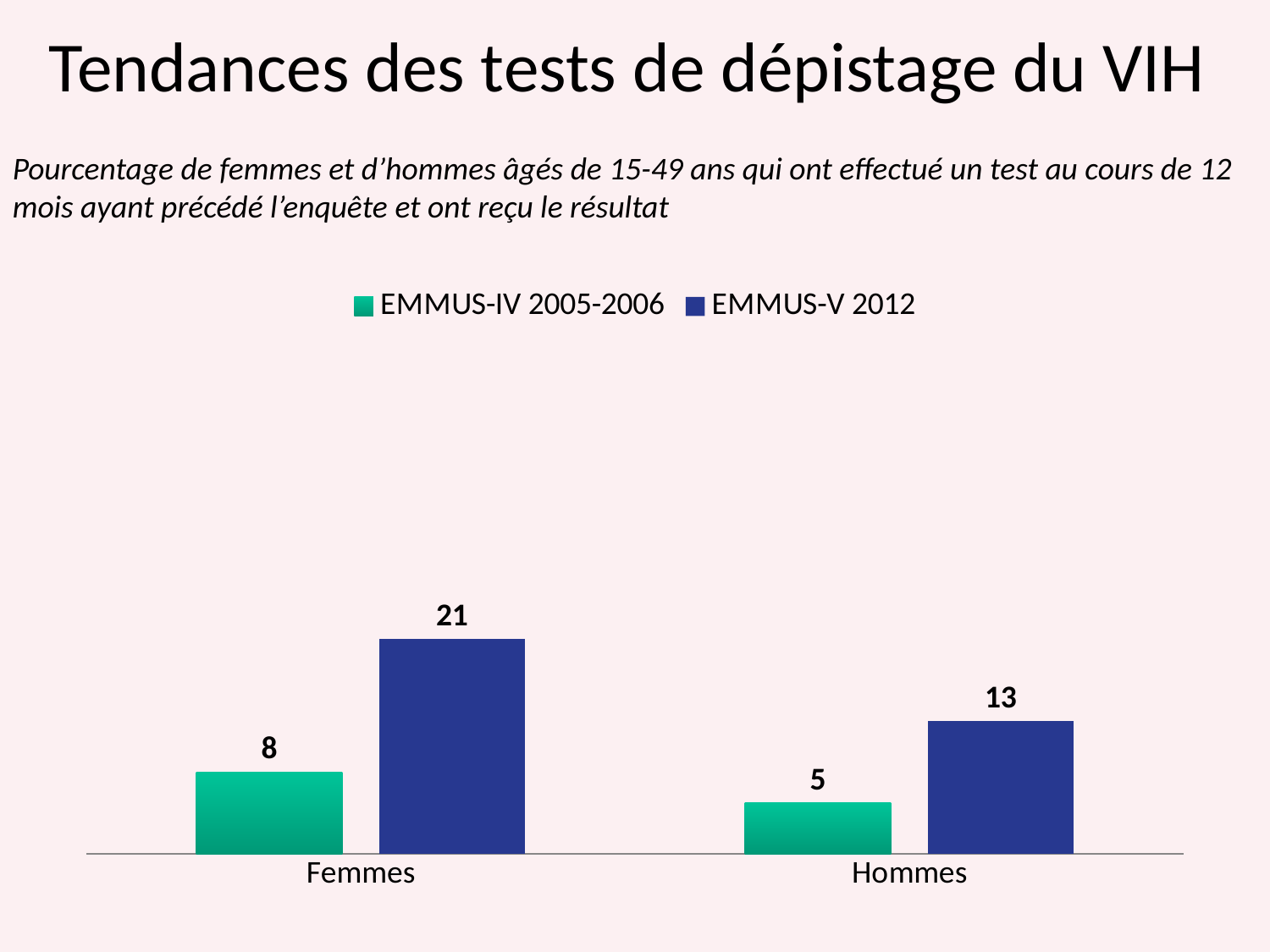

# Tendances des tests de dépistage du VIH
Pourcentage de femmes et d’hommes âgés de 15-49 ans qui ont effectué un test au cours de 12 mois ayant précédé l’enquête et ont reçu le résultat

### Chart

| Category | EMMUS-IV 2005-2006 | EMMUS-V 2012 |
|---|---|---|
| Femmes | 8.0 | 21.0 |
| Hommes | 5.0 | 13.0 |